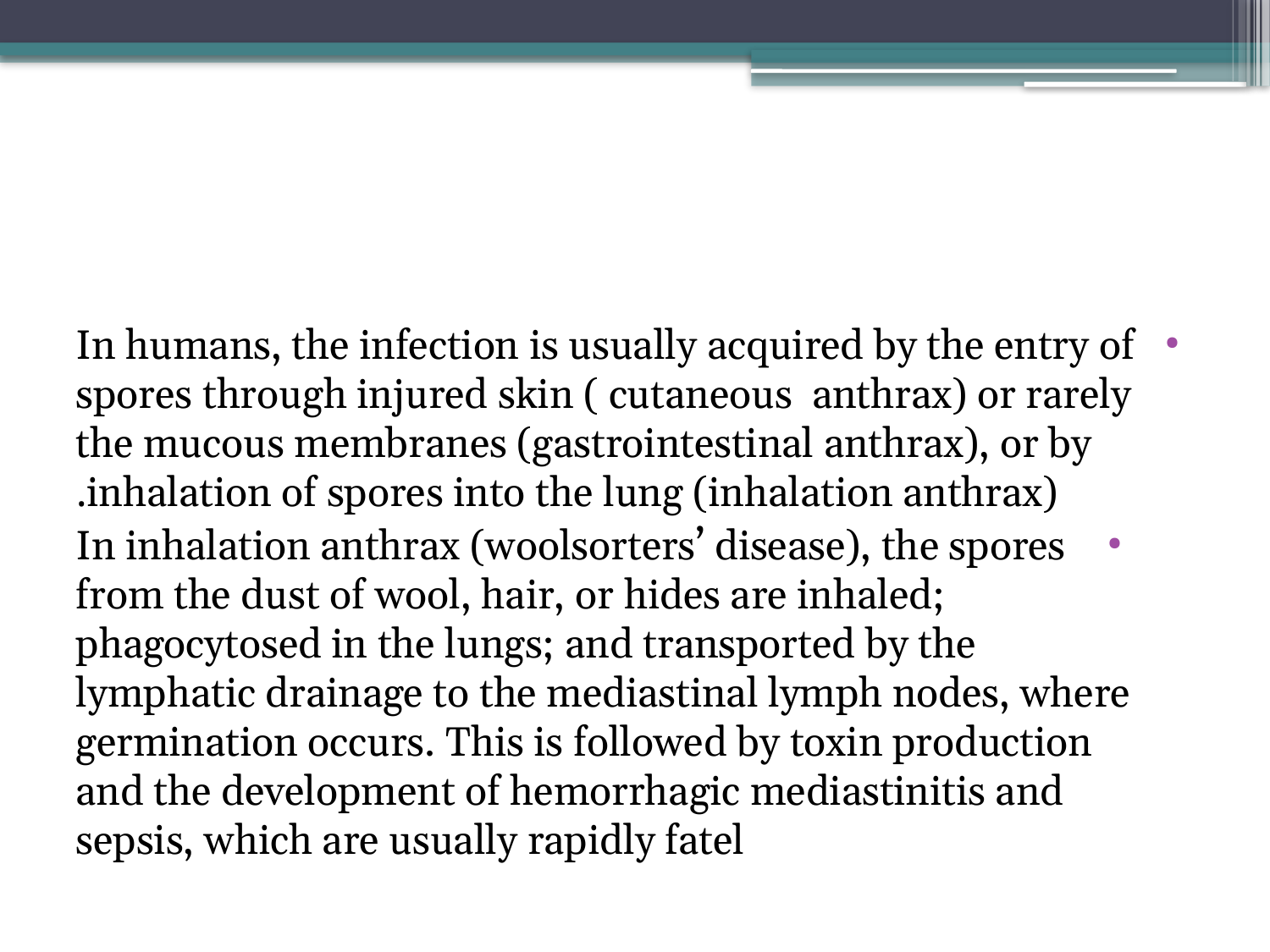

#
In humans, the infection is usually acquired by the entry of spores through injured skin ( cutaneous  anthrax) or rarely the mucous membranes (gastrointestinal anthrax), or by inhalation of spores into the lung (inhalation anthrax).
In inhalation anthrax (woolsorters’ disease), the spores from the dust of wool, hair, or hides are inhaled; phagocytosed in the lungs; and transported by the lymphatic drainage to the mediastinal lymph nodes, where germination occurs. This is followed by toxin production and the development of hemorrhagic mediastinitis and sepsis, which are usually rapidly fatel